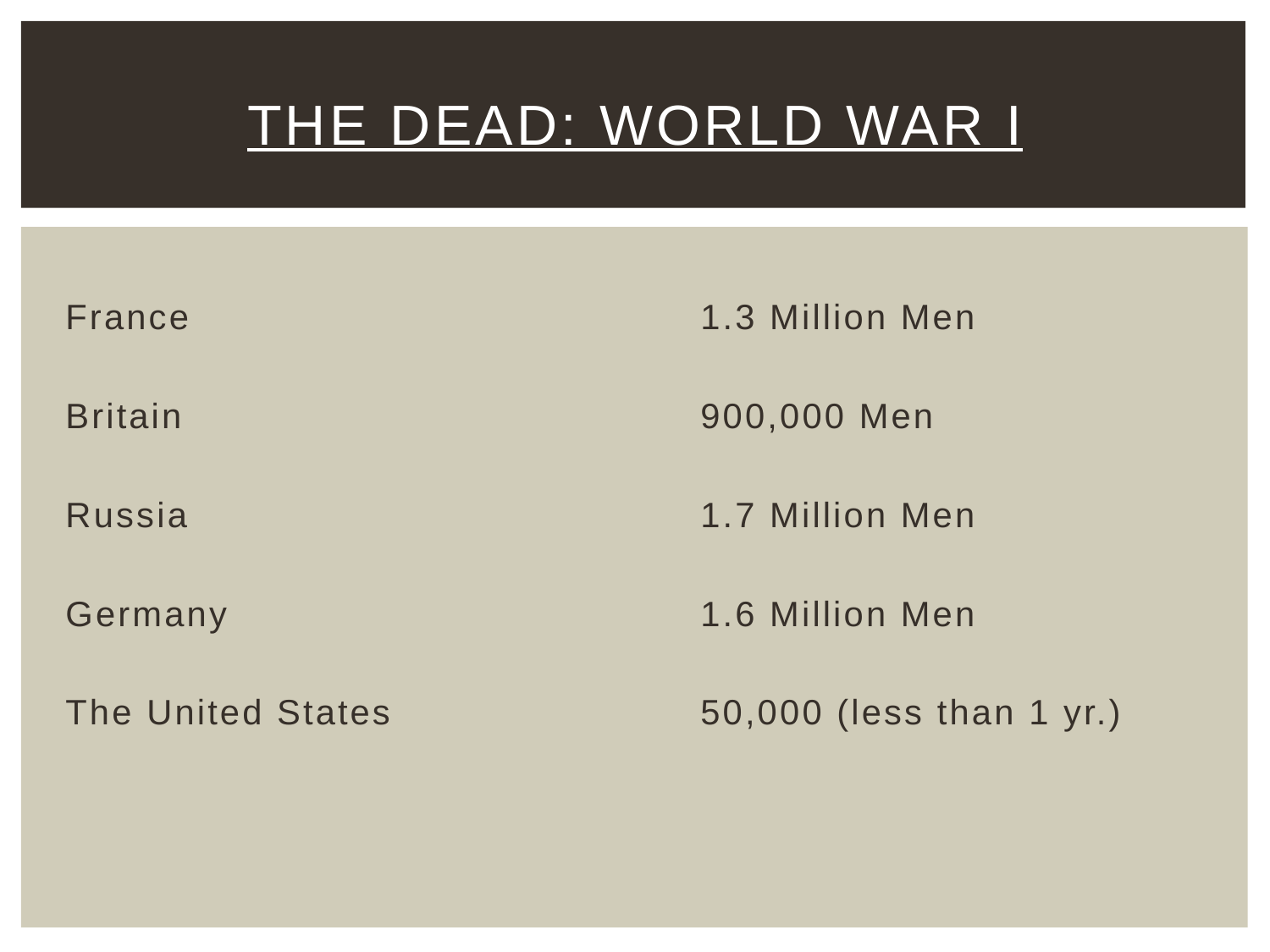

# The Dead: World War I

France					1.3 Million Men

Britain					900,000 Men

Russia					1.7 Million Men

Germany				1.6 Million Men

The United States			50,000 (less than 1 yr.)